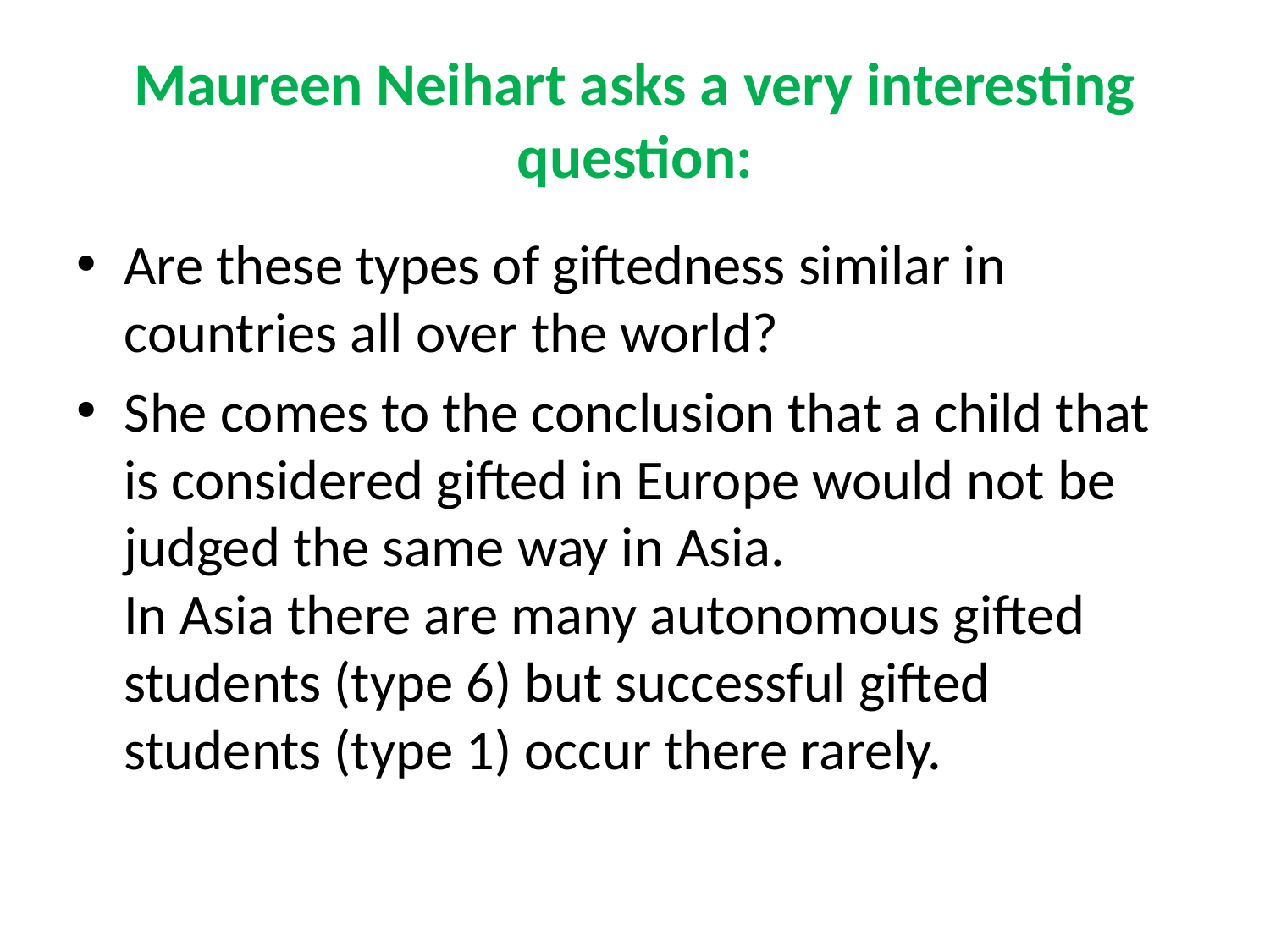

# Maureen Neihart asks a very interesting question:
Are these types of giftedness similar in countries all over the world?
She comes to the conclusion that a child that is considered gifted in Europe would not be judged the same way in Asia.
In Asia there are many autonomous gifted students (type 6) but successful gifted students (type 1) occur there rarely.